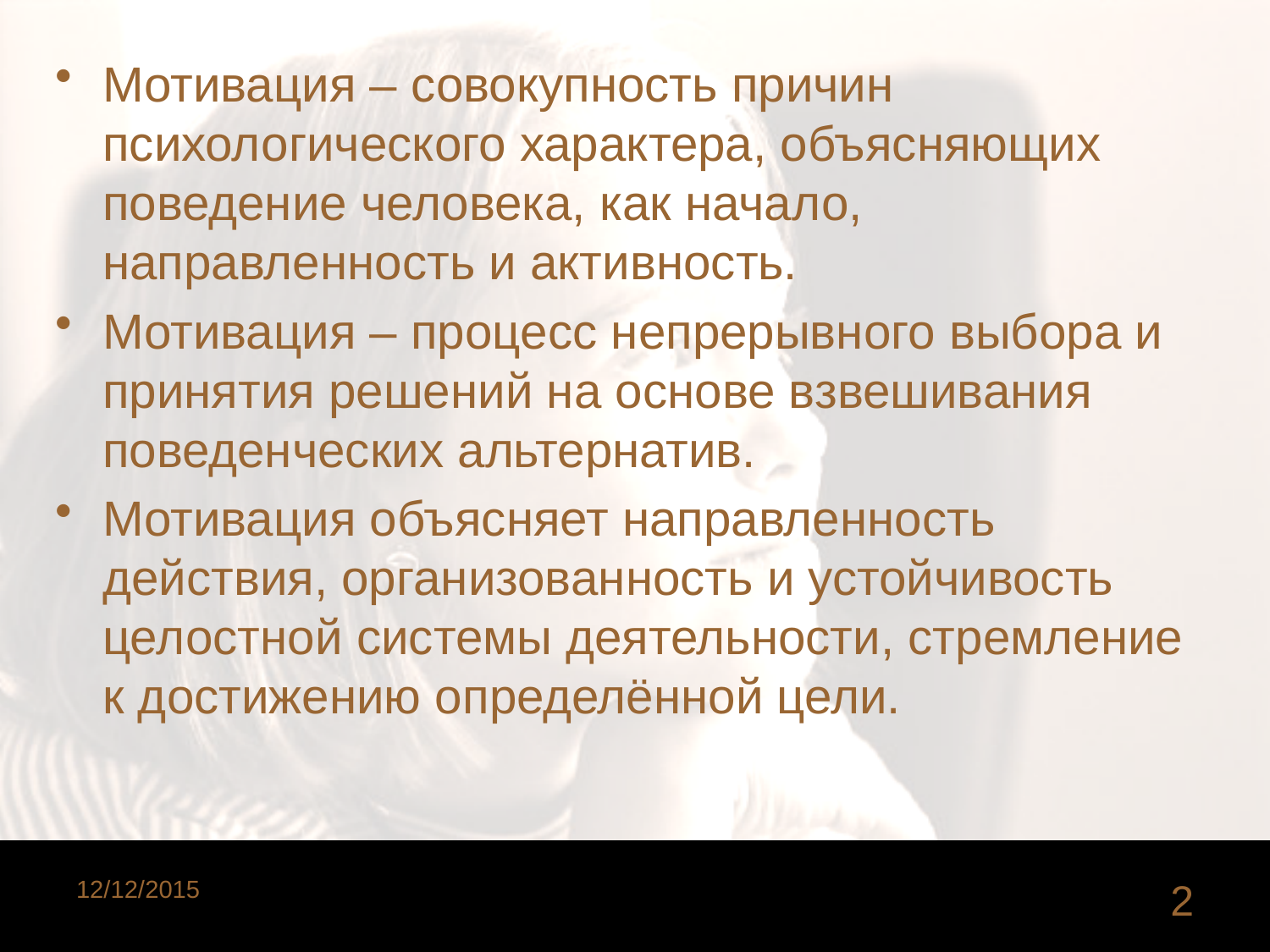

Мотивация – совокупность причин психологического характера, объясняющих поведение человека, как начало, направленность и активность.
Мотивация – процесс непрерывного выбора и принятия решений на основе взвешивания поведенческих альтернатив.
Мотивация объясняет направленность действия, организованность и устойчивость целостной системы деятельности, стремление к достижению определённой цели.

12/12/2015
2